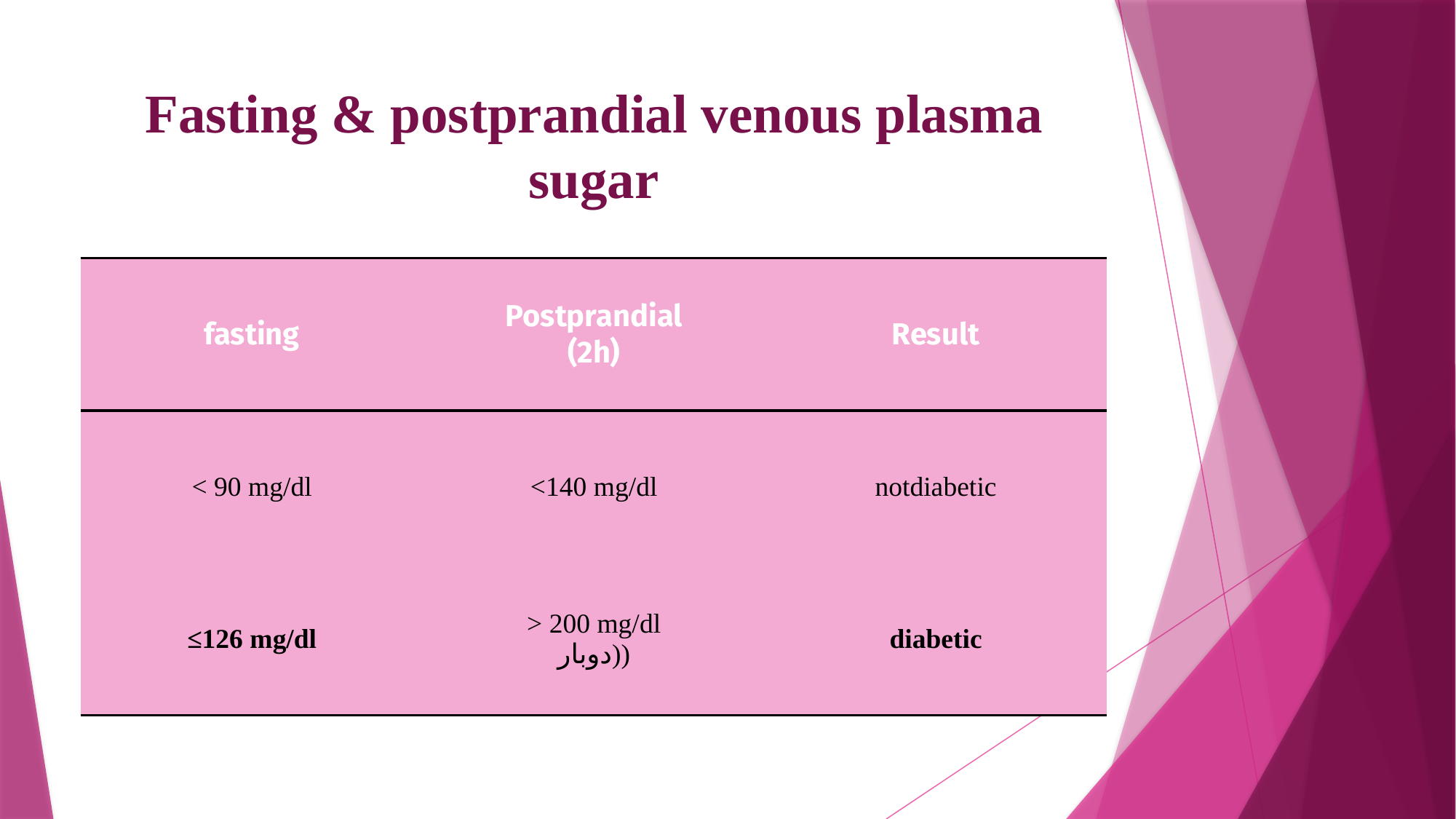

# Fasting & postprandial venous plasma sugar
| fasting | Postprandial (2h) | Result |
| --- | --- | --- |
| < 90 mg/dl | <140 mg/dl | notdiabetic |
| ≤126 mg/dl | > 200 mg/dl دوبار)) | diabetic |